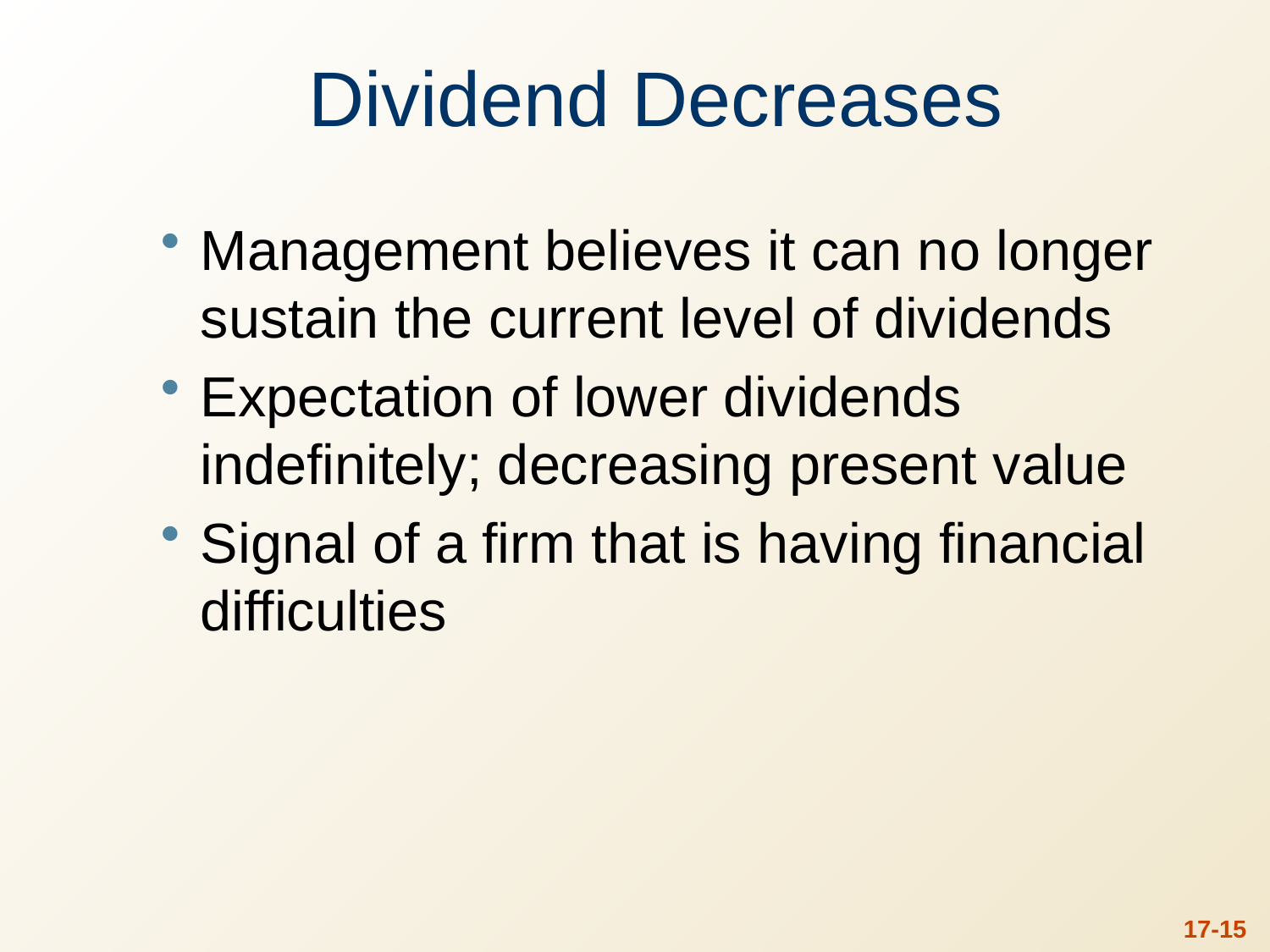

# Dividend Decreases
Management believes it can no longer sustain the current level of dividends
Expectation of lower dividends indefinitely; decreasing present value
Signal of a firm that is having financial difficulties

17-15